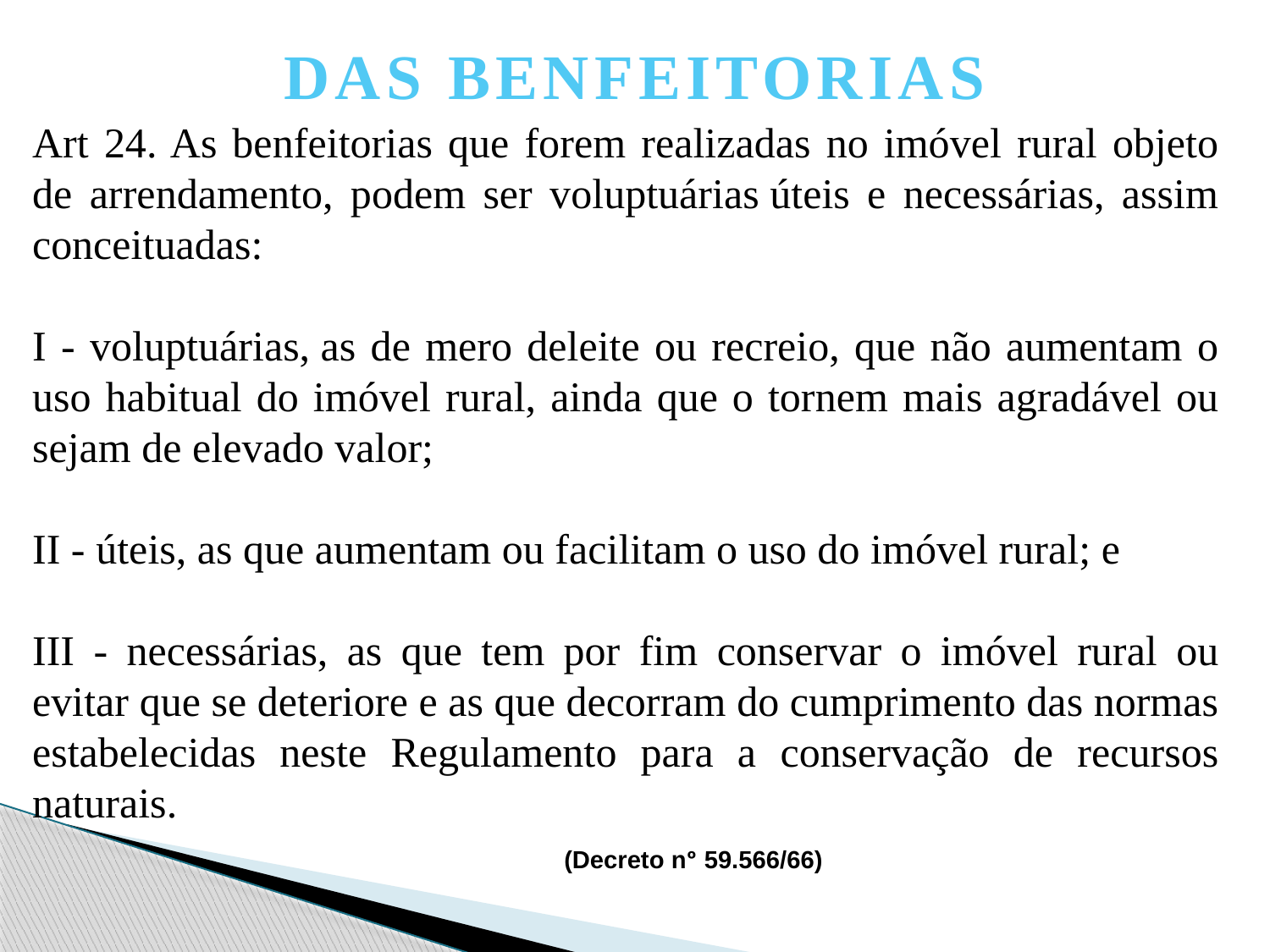

DAS BENFEITORIAS

Art 24. As benfeitorias que forem realizadas no imóvel rural objeto de arrendamento, podem ser voluptuárias úteis e necessárias, assim conceituadas:

I - voluptuárias, as de mero deleite ou recreio, que não aumentam o uso habitual do imóvel rural, ainda que o tornem mais agradável ou sejam de elevado valor;

II - úteis, as que aumentam ou facilitam o uso do imóvel rural; e

III - necessárias, as que tem por fim conservar o imóvel rural ou evitar que se deteriore e as que decorram do cumprimento das normas estabelecidas neste Regulamento para a conservação de recursos naturais.												  (Decreto nº 59.566/66)